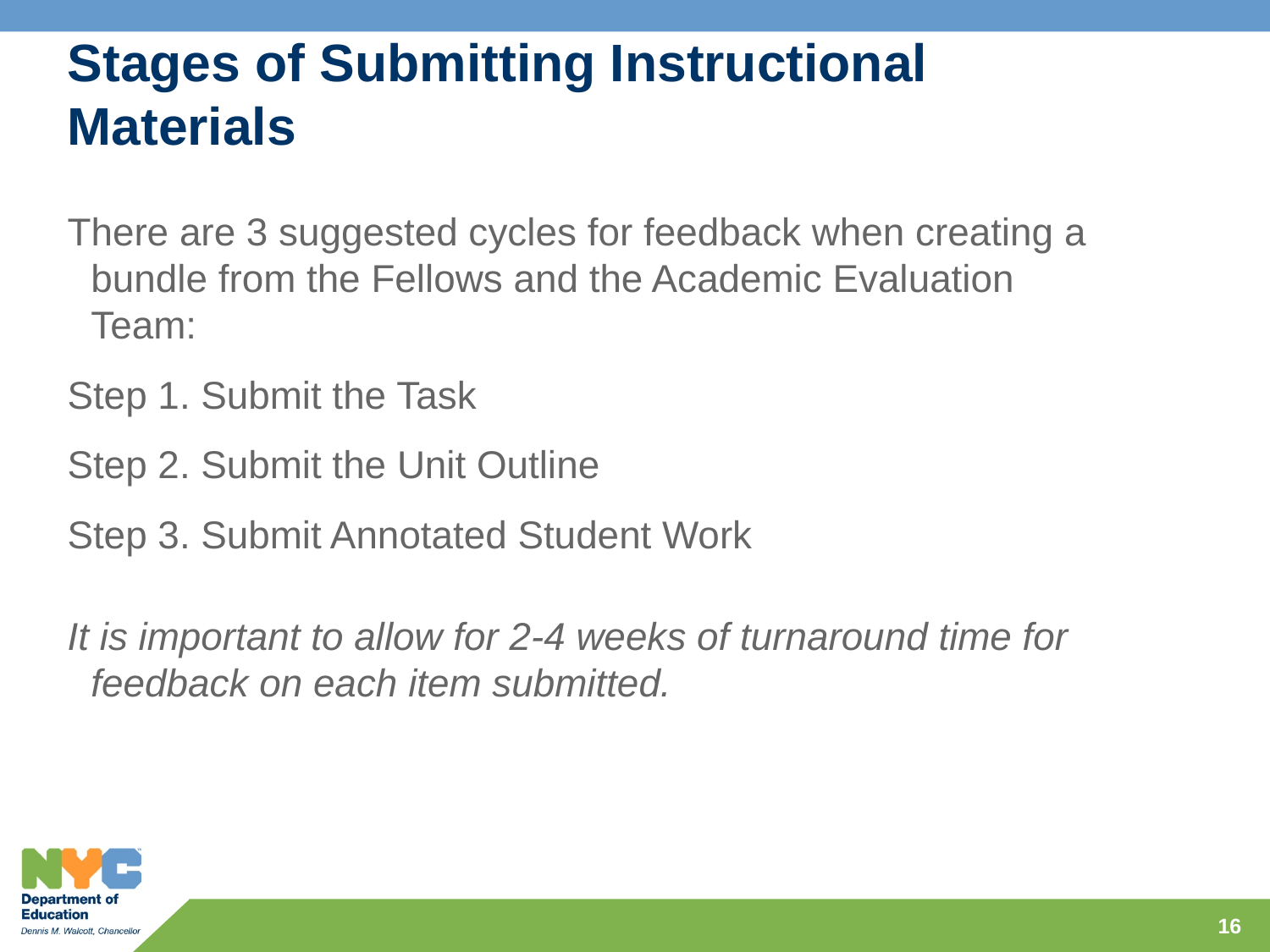

# Stages of Submitting Instructional Materials
There are 3 suggested cycles for feedback when creating a bundle from the Fellows and the Academic Evaluation Team:
Step 1. Submit the Task
Step 2. Submit the Unit Outline
Step 3. Submit Annotated Student Work

It is important to allow for 2-4 weeks of turnaround time for feedback on each item submitted.
16